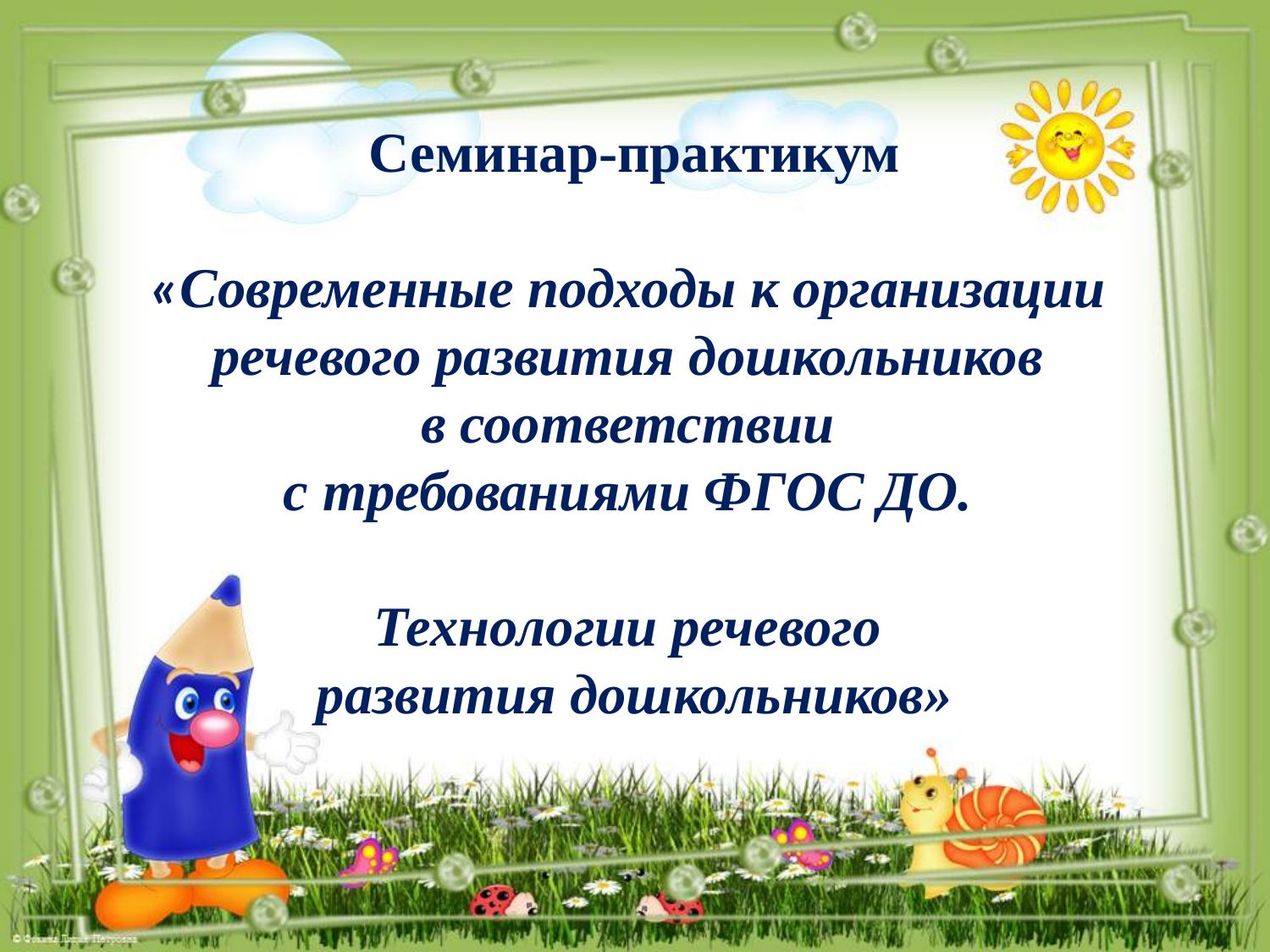

Семинар-практикум

«Современные подходы к организации
речевого развития дошкольников
в соответствии
с требованиями ФГОС ДО.

Технологии речевого
развития дошкольников»